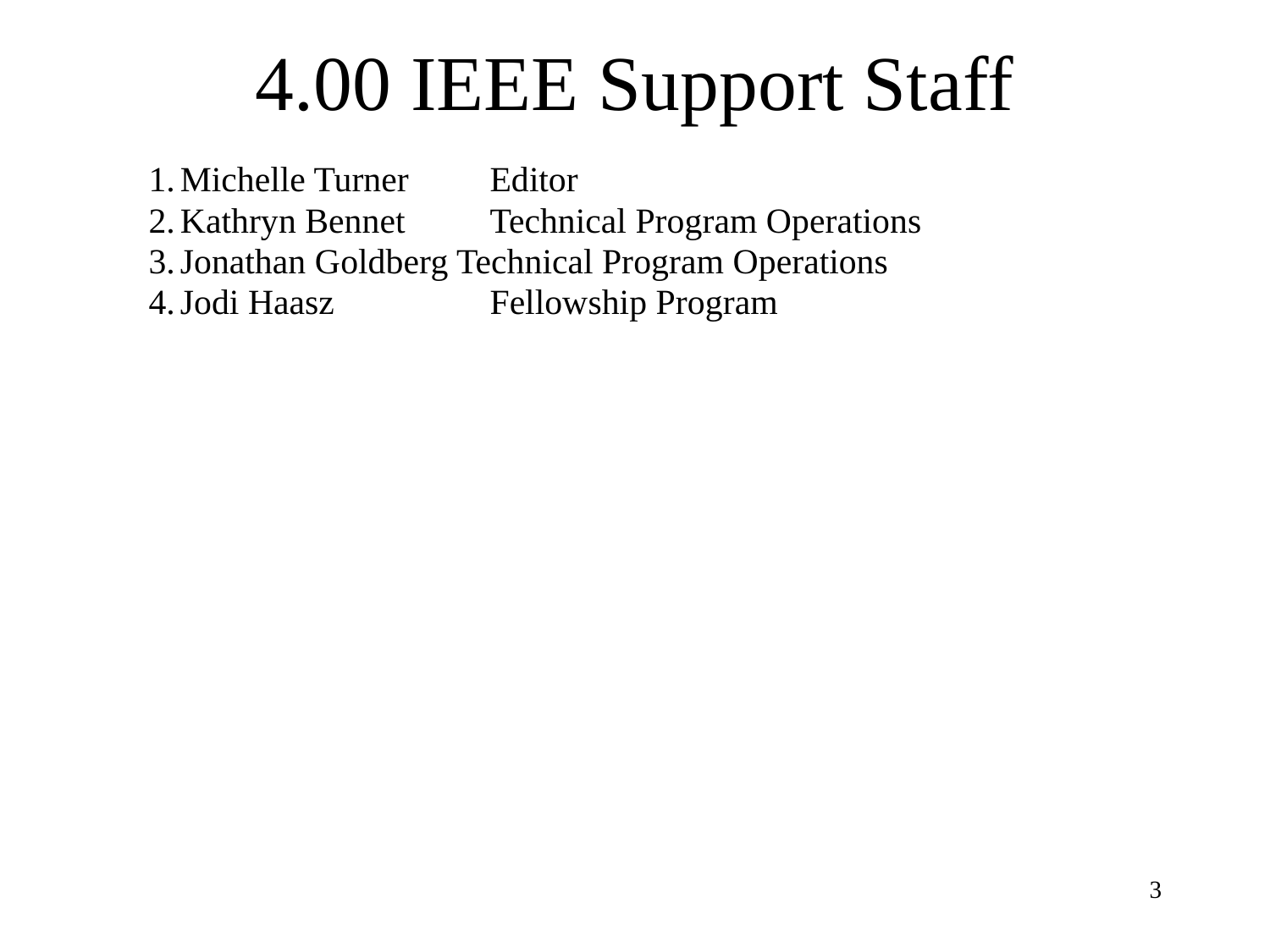

# 4.00 IEEE Support Staff
Michelle Turner	Editor
Kathryn Bennet	Technical Program Operations
Jonathan Goldberg Technical Program Operations
Jodi Haasz 	Fellowship Program
3